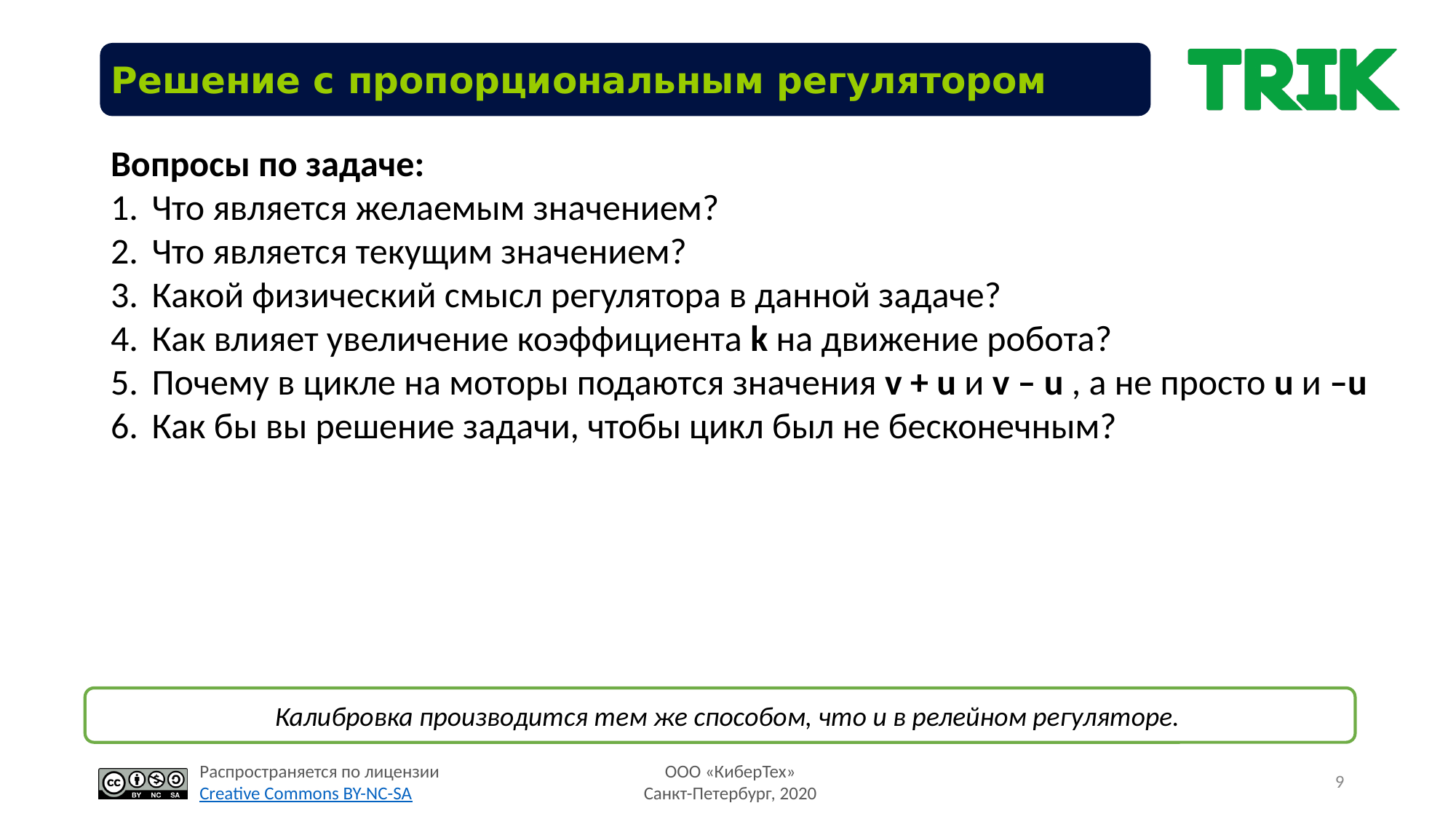

# Решение с пропорциональным регулятором
Вопросы по задаче:
Что является желаемым значением?
Что является текущим значением?
Какой физический смысл регулятора в данной задаче?
Как влияет увеличение коэффициента k на движение робота?
Почему в цикле на моторы подаются значения v + u и v – u , а не просто u и –u
Как бы вы решение задачи, чтобы цикл был не бесконечным?

Калибровка производится тем же способом, что и в релейном регуляторе.
9